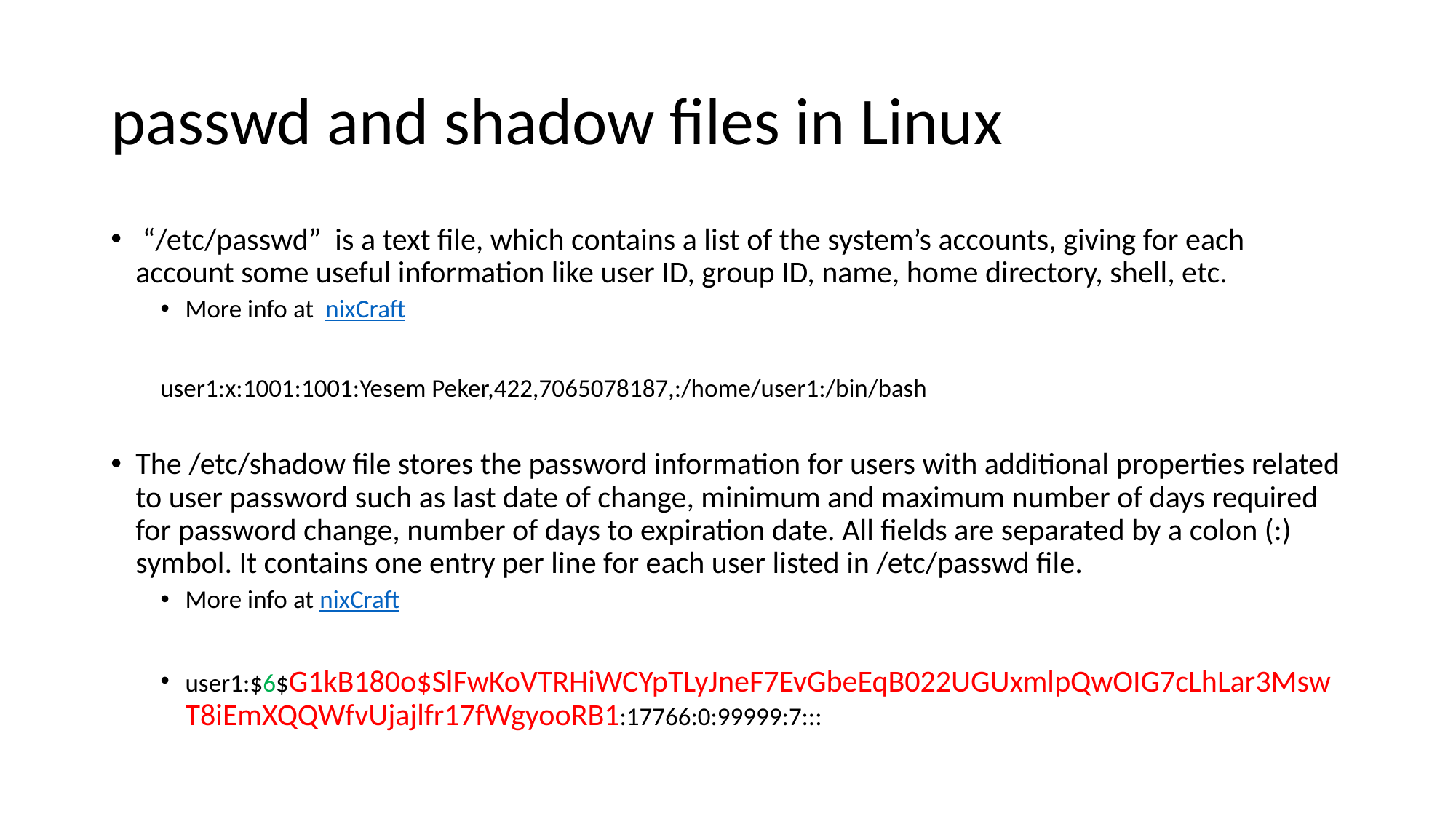

# passwd and shadow files in Linux
 “/etc/passwd”  is a text file, which contains a list of the system’s accounts, giving for each account some useful information like user ID, group ID, name, home directory, shell, etc.
More info at  nixCraft

user1:x:1001:1001:Yesem Peker,422,7065078187,:/home/user1:/bin/bash
The /etc/shadow file stores the password information for users with additional properties related to user password such as last date of change, minimum and maximum number of days required for password change, number of days to expiration date. All fields are separated by a colon (:) symbol. It contains one entry per line for each user listed in /etc/passwd file.
More info at nixCraft

user1:$6$G1kB180o$SlFwKoVTRHiWCYpTLyJneF7EvGbeEqB022UGUxmlpQwOIG7cLhLar3MswT8iEmXQQWfvUjajlfr17fWgyooRB1:17766:0:99999:7:::